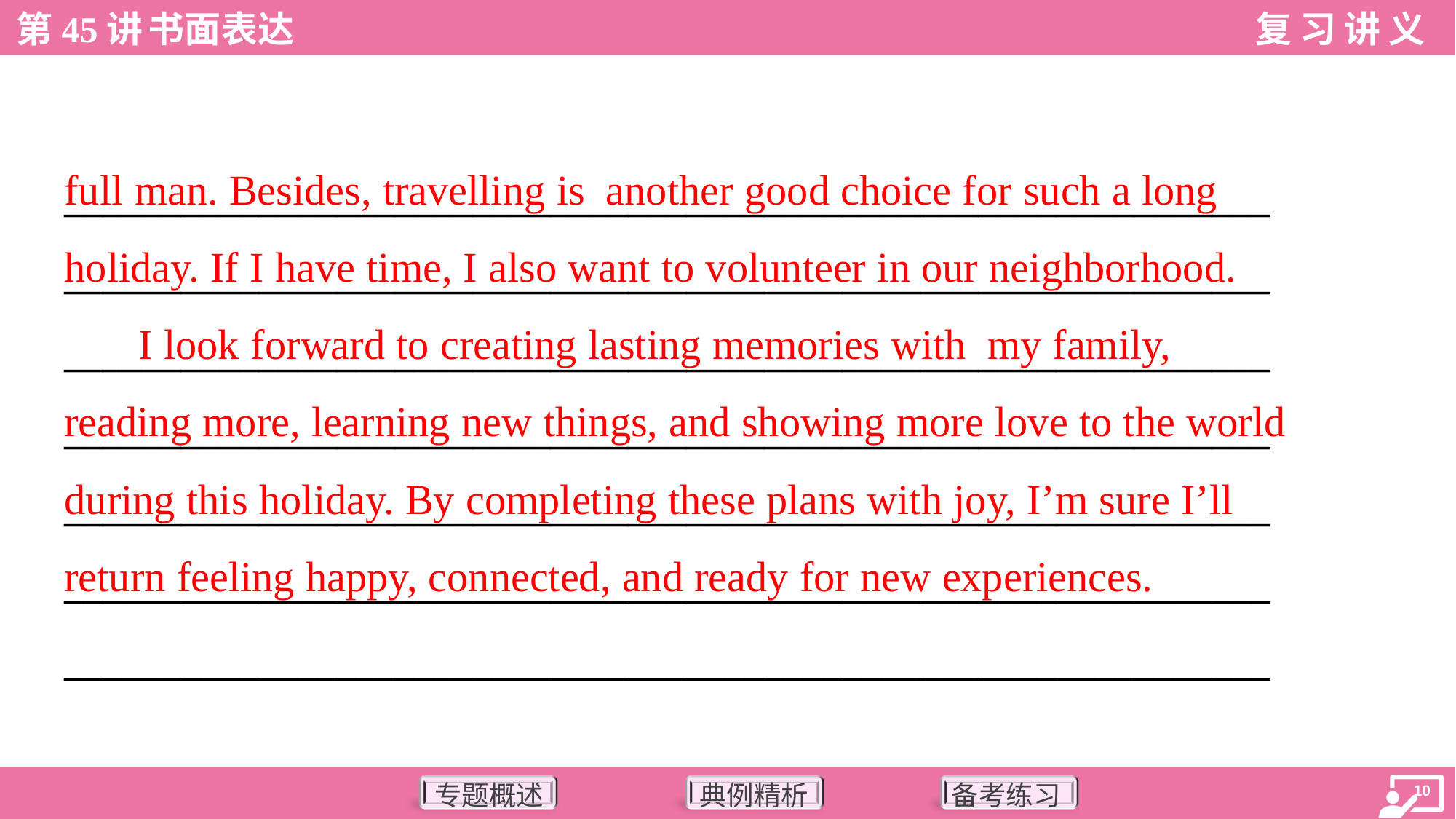

full man. Besides, travelling is  another good choice for such a long
holiday. If I have time, I also want to volunteer in our neighborhood.
       I look forward to creating lasting memories with  my family,
reading more, learning new things, and showing more love to the world
during this holiday. By completing these plans with joy, I’m sure I’ll
return feeling happy, connected, and ready for new experiences.

______________________________________________________________
______________________________________________________________
______________________________________________________________
______________________________________________________________
______________________________________________________________
______________________________________________________________
______________________________________________________________